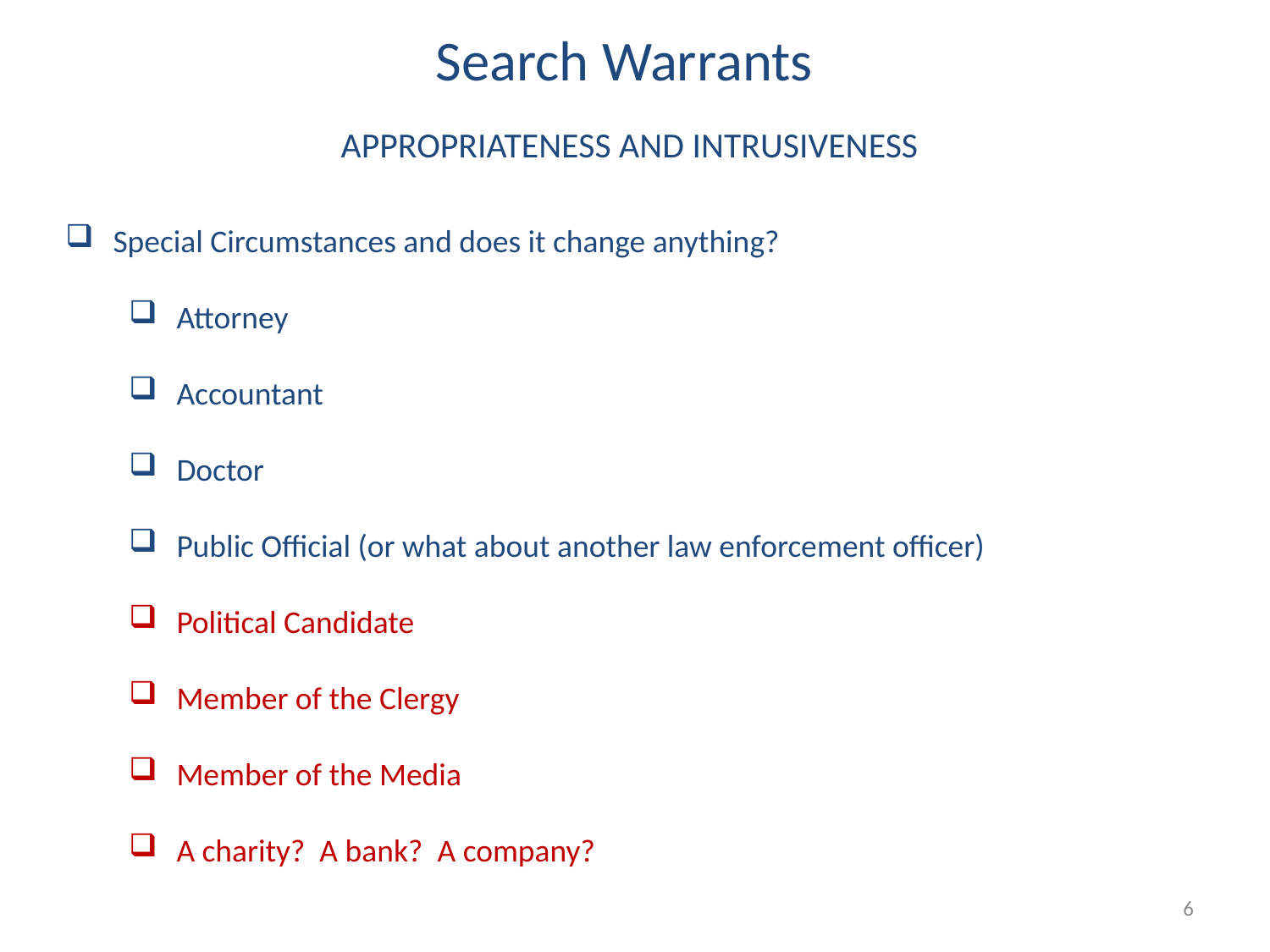

Search Warrants
APPROPRIATENESS AND INTRUSIVENESS

Special Circumstances and does it change anything?

Attorney

Accountant

Doctor

Public Official (or what about another law enforcement officer)

Political Candidate

Member of the Clergy

Member of the Media

A charity?  A bank?  A company?
6